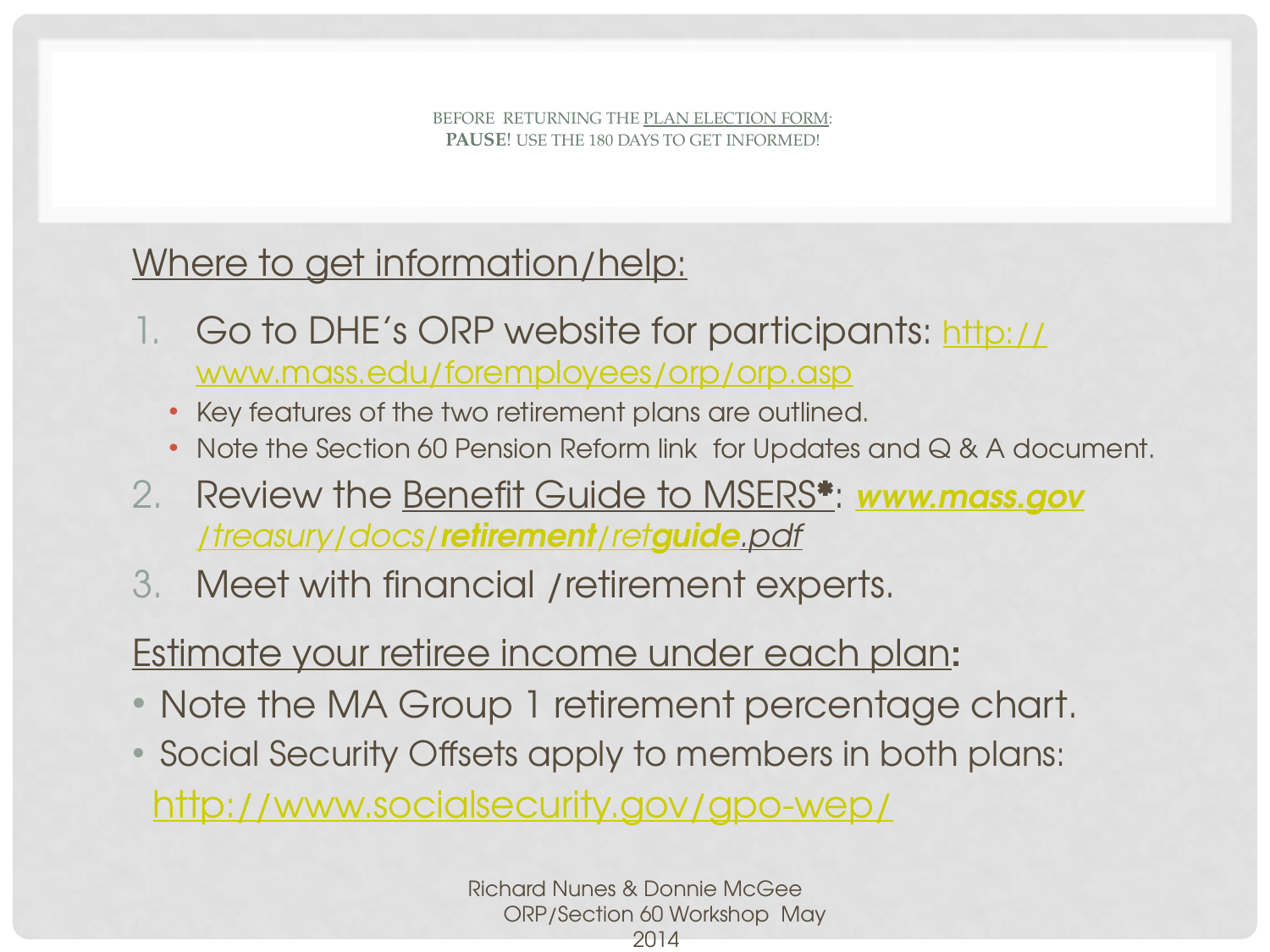

# Before  returning the plan election form: Pause! Use the 180 days to get informed!
Where to get information/help:

Go to DHE’s ORP website for participants: http://www.mass.edu/foremployees/orp/orp.asp
Key features of the two retirement plans are outlined.
Note the Section 60 Pension Reform link  for Updates and Q & A document.
Review the Benefit Guide to MSERS*: www.mass.gov/treasury/docs/retirement/retguide.pdf
Meet with financial /retirement experts.

Estimate your retiree income under each plan:
Note the MA Group 1 retirement percentage chart.
Social Security Offsets apply to members in both plans:
  http://www.socialsecurity.gov/gpo-wep/

Richard Nunes & Donnie McGee           ORP/Section 60 Workshop  May 2014